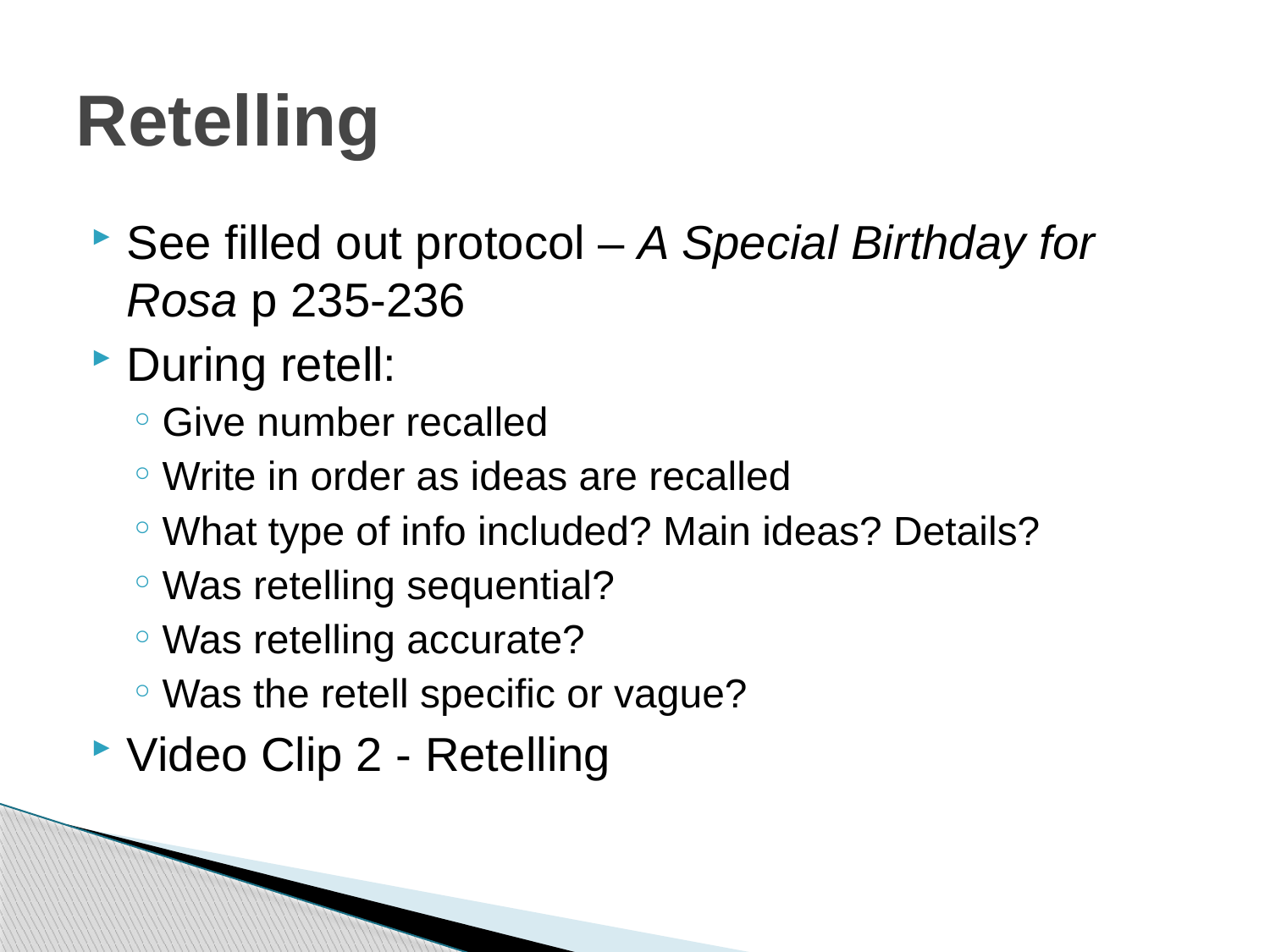

# Retelling
See filled out protocol – A Special Birthday for Rosa p 235-236
During retell:
Give number recalled
Write in order as ideas are recalled
What type of info included? Main ideas? Details?
Was retelling sequential?
Was retelling accurate?
Was the retell specific or vague?
Video Clip 2 - Retelling